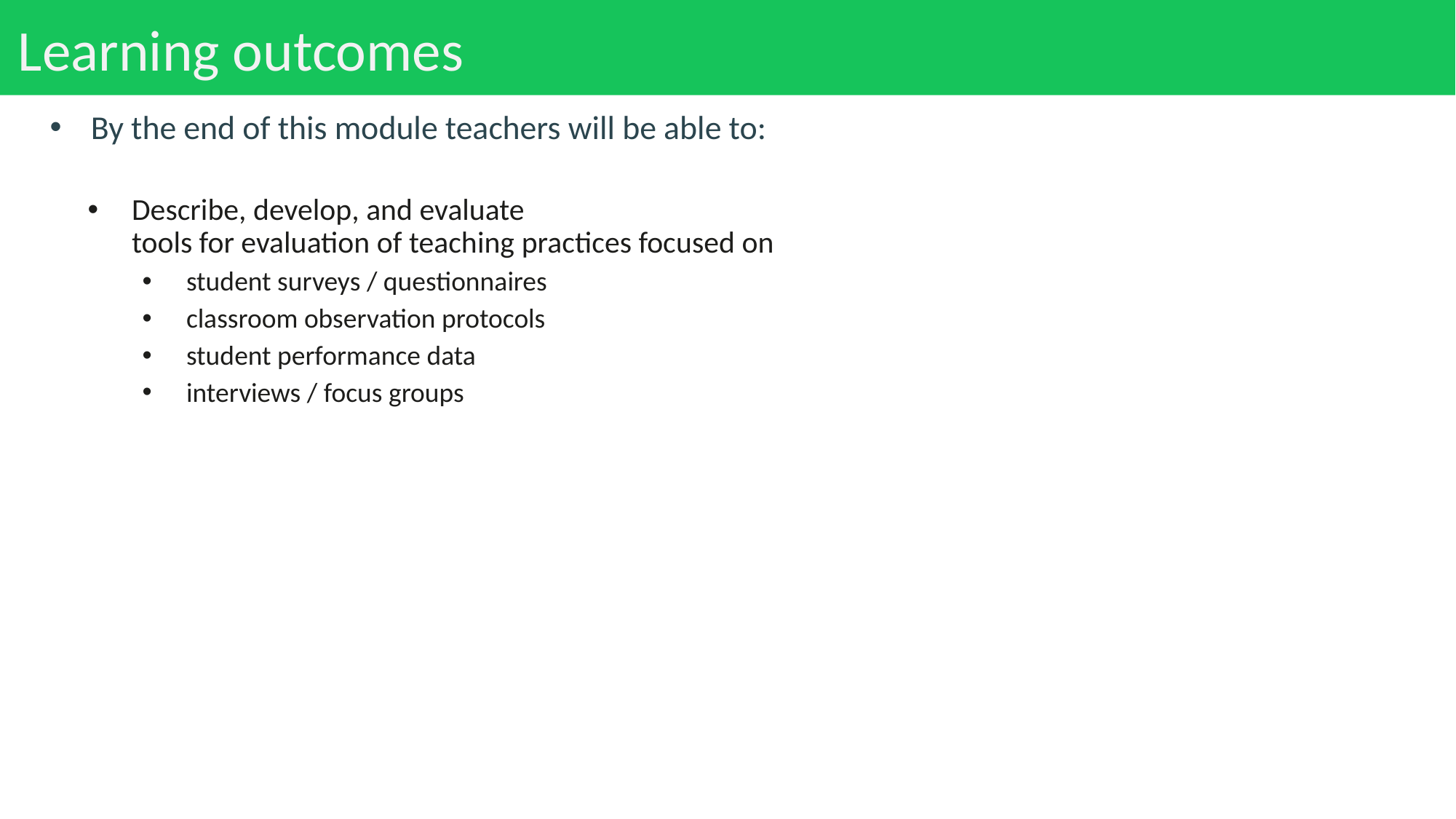

# Learning outcomes
By the end of this module teachers will be able to:
Describe, develop, and evaluate
tools for evaluation of teaching practices focused on
student surveys / questionnaires
classroom observation protocols
student performance data
interviews / focus groups